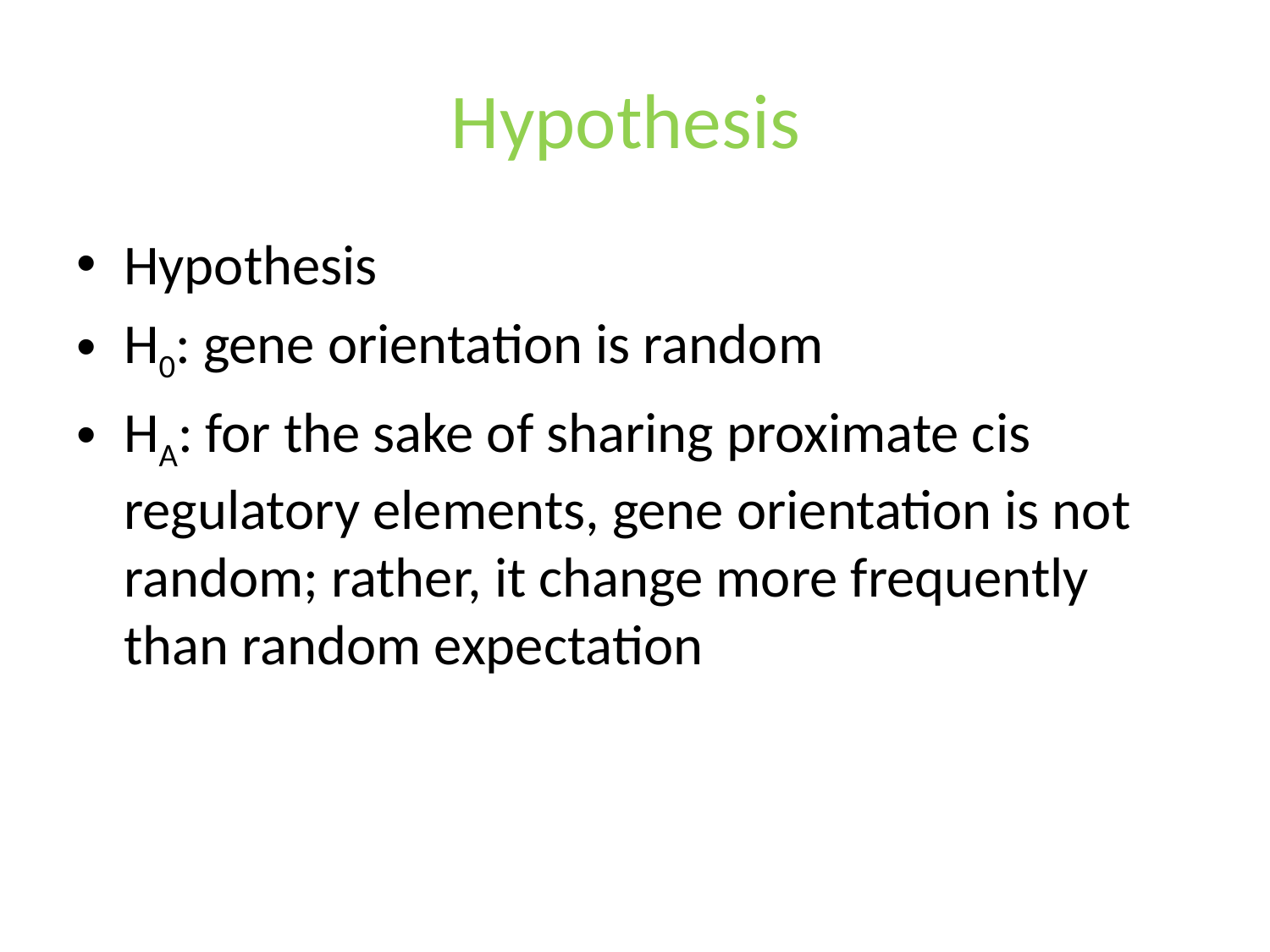

# Hypothesis
Hypothesis
H0: gene orientation is random
HA: for the sake of sharing proximate cis regulatory elements, gene orientation is not random; rather, it change more frequently than random expectation